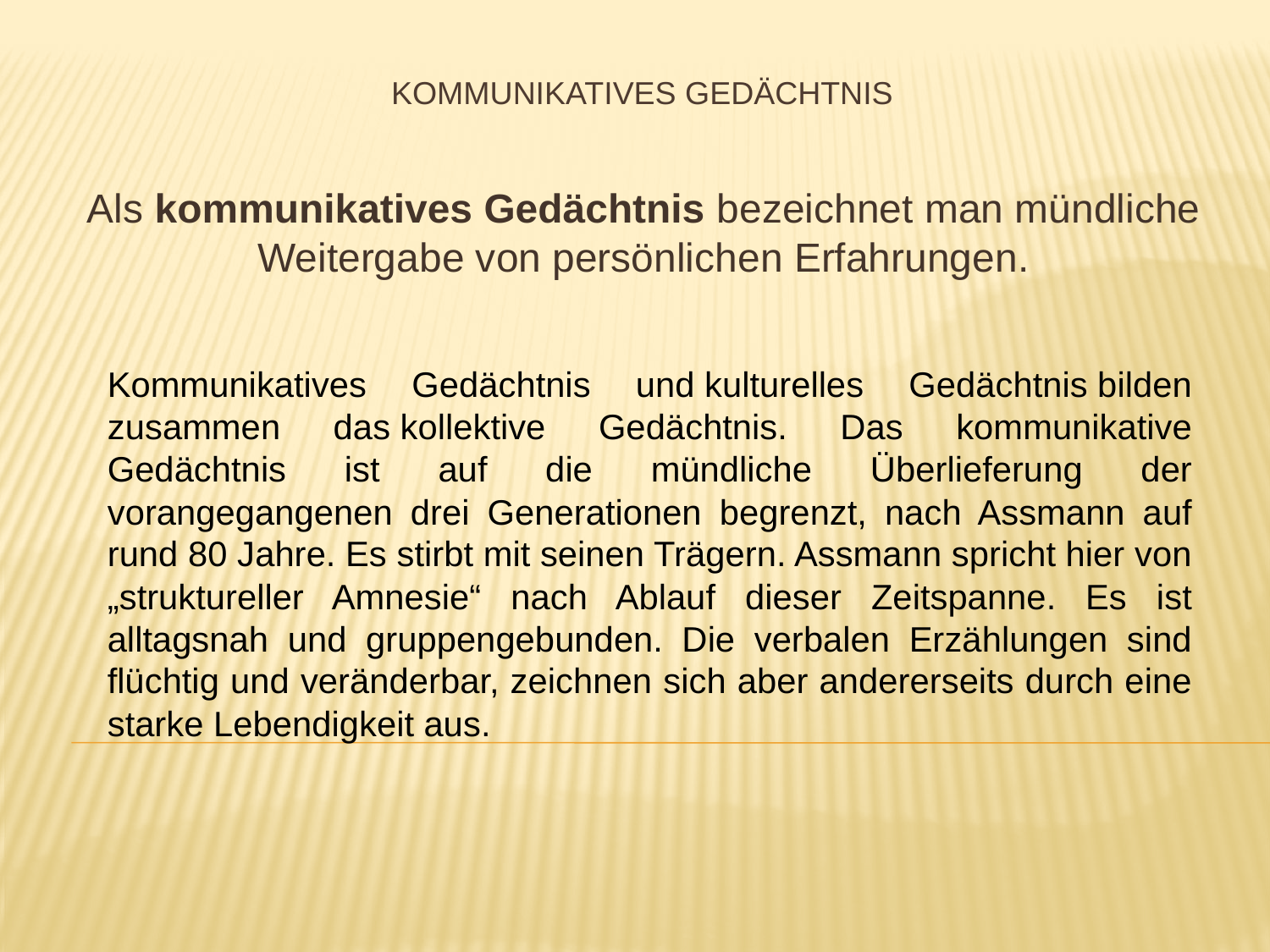

# Kommunikatives Gedächtnis
Als kommunikatives Gedächtnis bezeichnet man mündliche Weitergabe von persönlichen Erfahrungen.
Kommunikatives Gedächtnis und kulturelles Gedächtnis bilden zusammen das kollektive Gedächtnis. Das kommunikative Gedächtnis ist auf die mündliche Überlieferung der vorangegangenen drei Generationen begrenzt, nach Assmann auf rund 80 Jahre. Es stirbt mit seinen Trägern. Assmann spricht hier von „struktureller Amnesie“ nach Ablauf dieser Zeitspanne. Es ist alltagsnah und gruppengebunden. Die verbalen Erzählungen sind flüchtig und veränderbar, zeichnen sich aber andererseits durch eine starke Lebendigkeit aus.